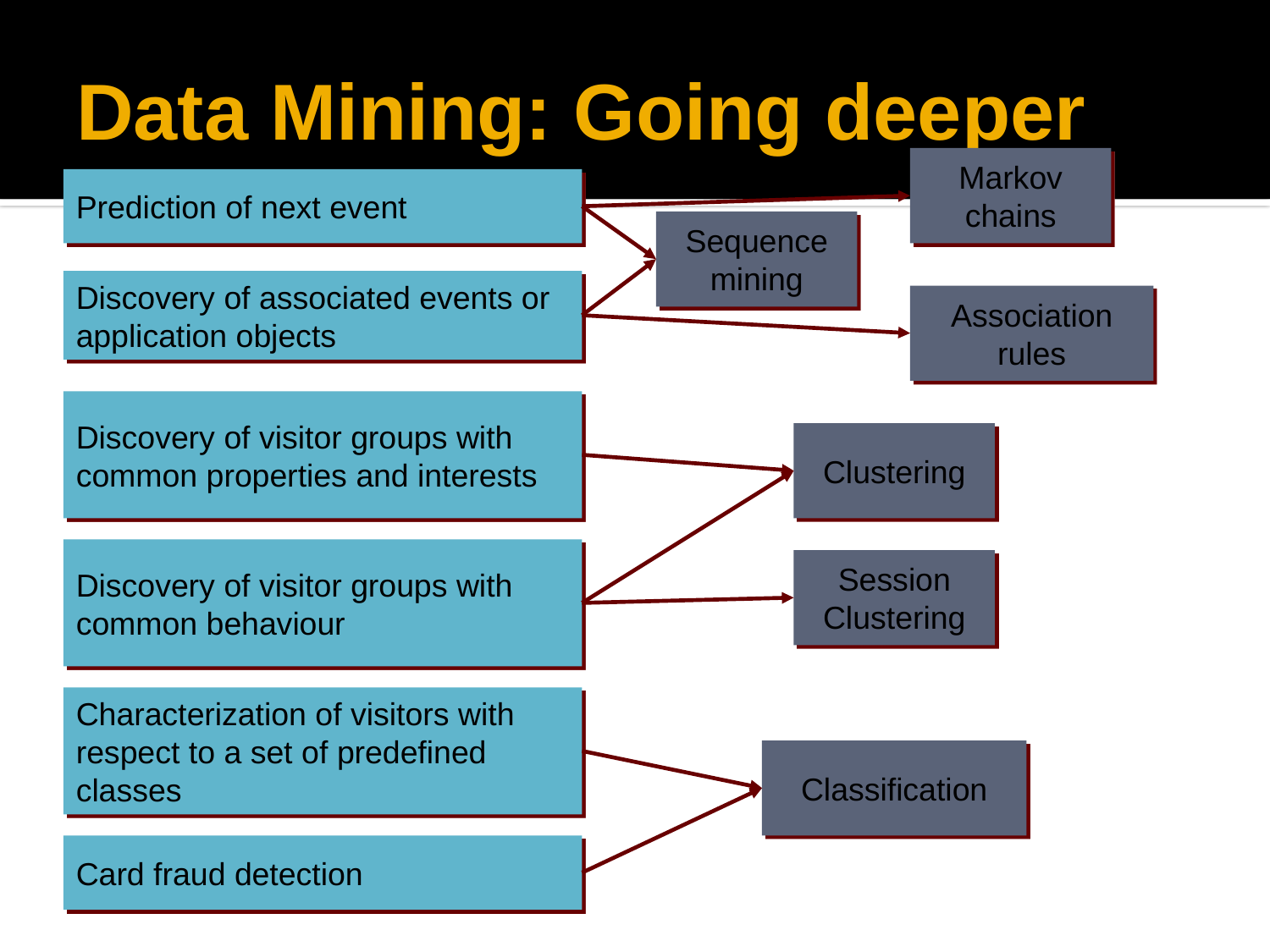

# Data Mining: Going deeper
Markov chains
Prediction of next event
Sequence mining
Discovery of associated events or application objects
Association rules
Discovery of visitor groups with common properties and interests
Clustering
Discovery of visitor groups with common behaviour
Session Clustering
Characterization of visitors with respect to a set of predefined classes
Classification
Card fraud detection